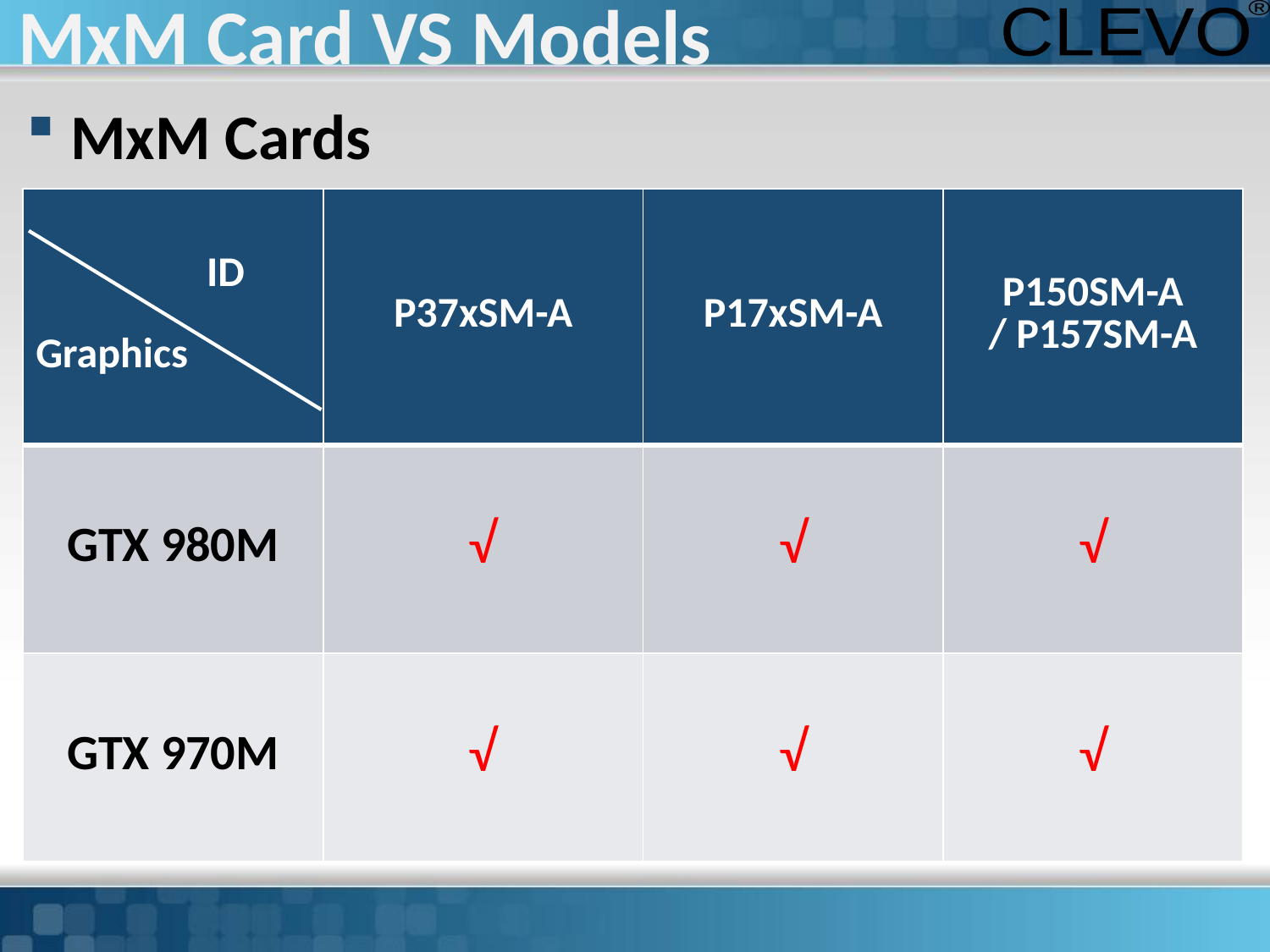

MxM Card VS Models
 MxM Cards

| ID Graphics | P37xSM-A | P17xSM-A | P150SM-A / P157SM-A |
| --- | --- | --- | --- |
| GTX 980M | √ | √ | √ |
| GTX 970M | √ | √ | √ |